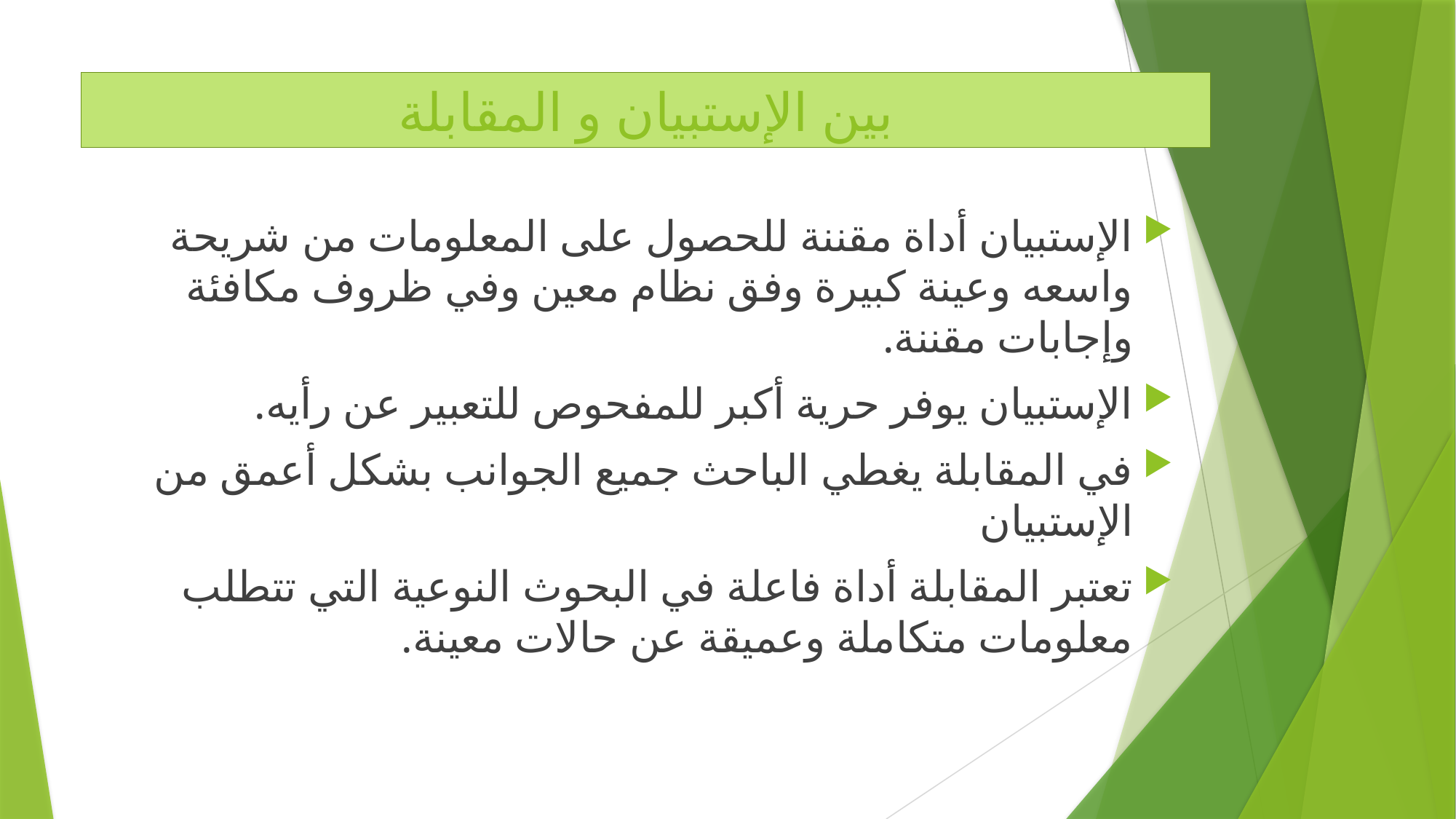

# بين الإستبيان و المقابلة
الإستبيان أداة مقننة للحصول على المعلومات من شريحة واسعه وعينة كبيرة وفق نظام معين وفي ظروف مكافئة  وإجابات مقننة.
الإستبيان يوفر حرية أكبر للمفحوص للتعبير عن رأيه.
في المقابلة يغطي الباحث جميع الجوانب بشكل أعمق من الإستبيان
تعتبر المقابلة أداة فاعلة في البحوث النوعية التي تتطلب معلومات متكاملة وعميقة عن حالات معينة.